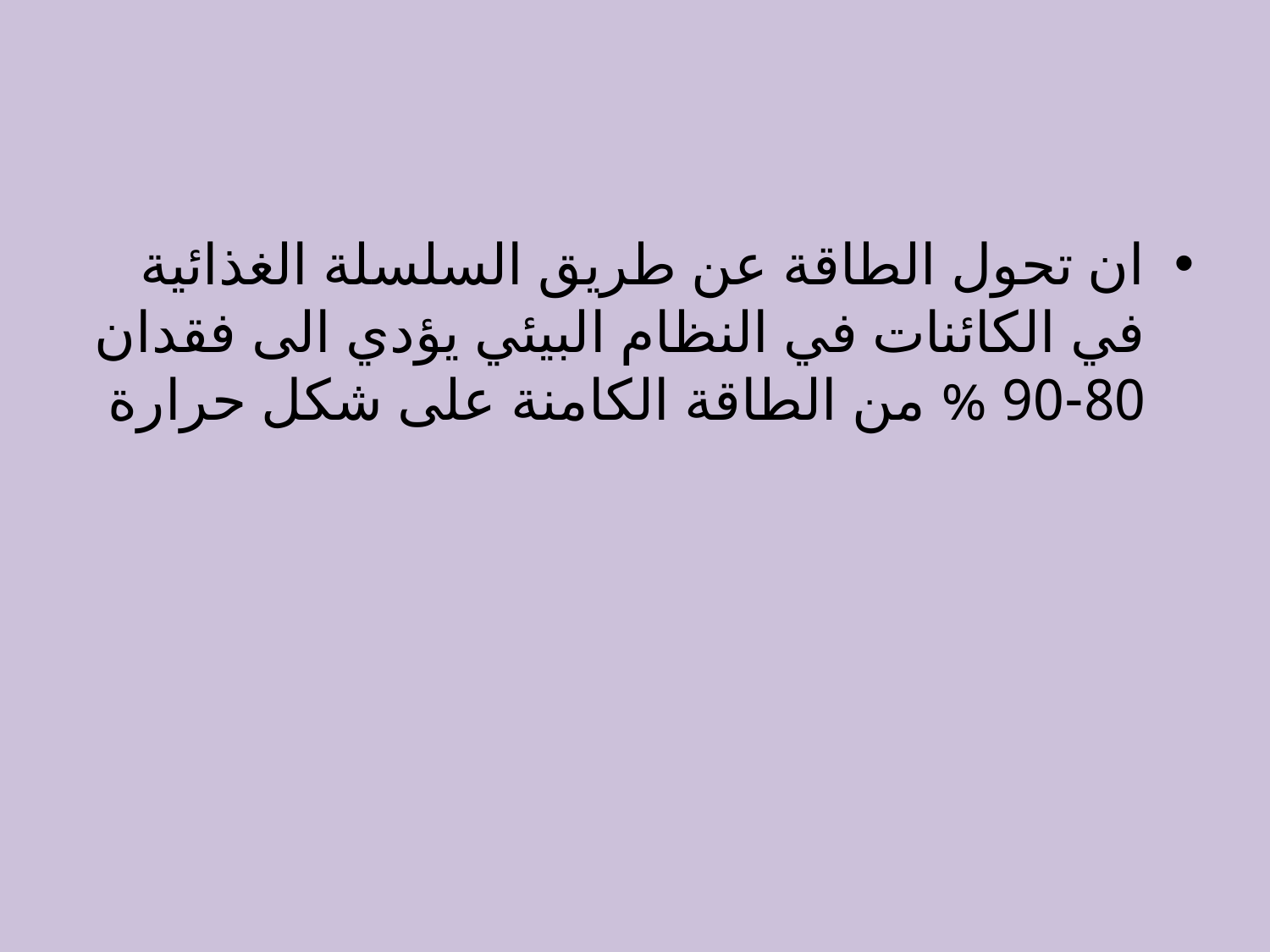

#
ان تحول الطاقة عن طريق السلسلة الغذائية في الكائنات في النظام البيئي يؤدي الى فقدان 80-90 % من الطاقة الكامنة على شكل حرارة